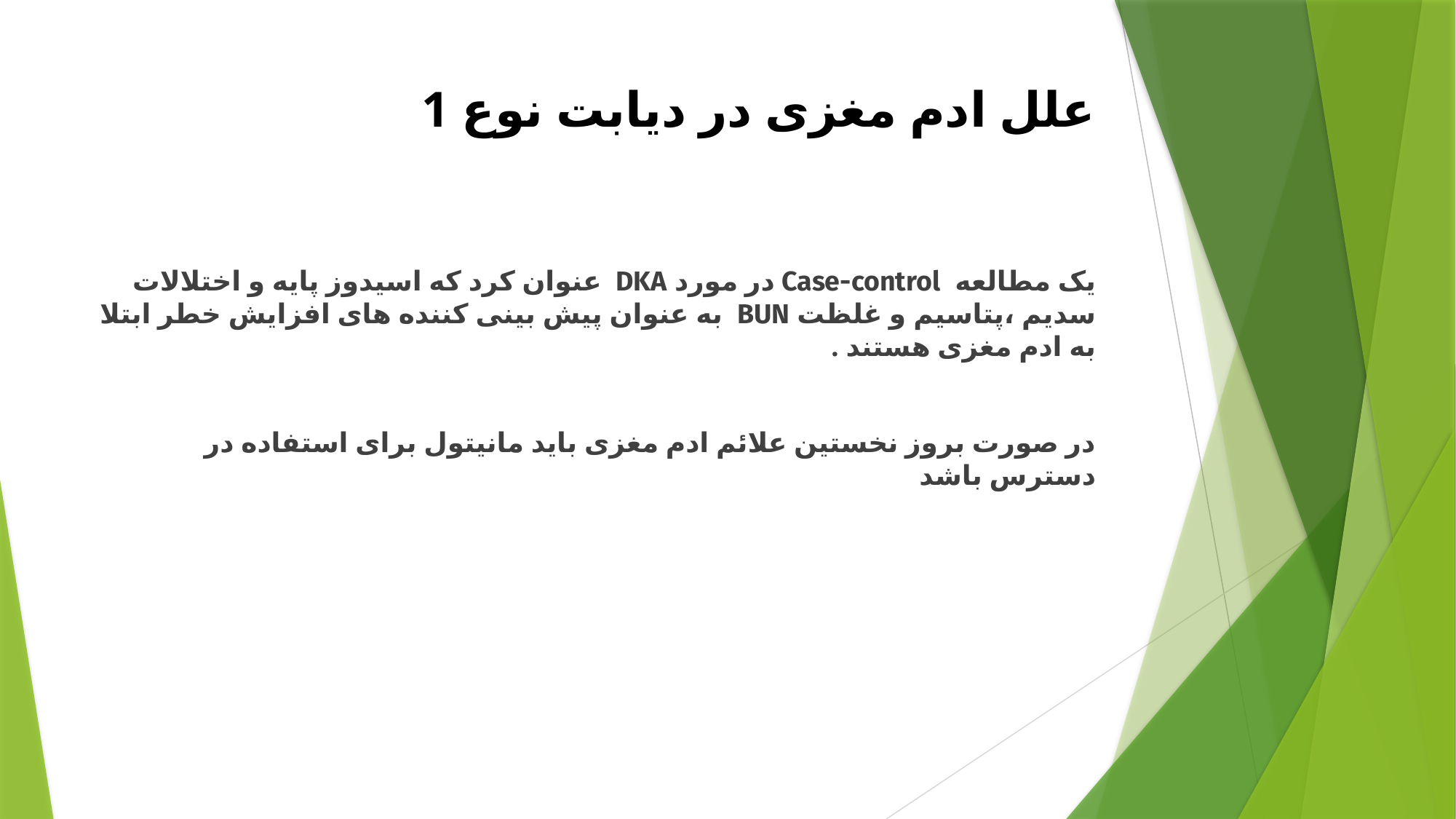

# علل ادم مغزی در دیابت نوع 1
یک مطالعه  Case-control در مورد DKA  عنوان کرد که اسیدوز پایه و اختلالات سدیم ،پتاسیم و غلظت BUN  به عنوان پیش بینی کننده های افزایش خطر ابتلا به ادم مغزی هستند .

در صورت بروز نخستین علائم ادم مغزی باید مانیتول برای استفاده در دسترس باشد